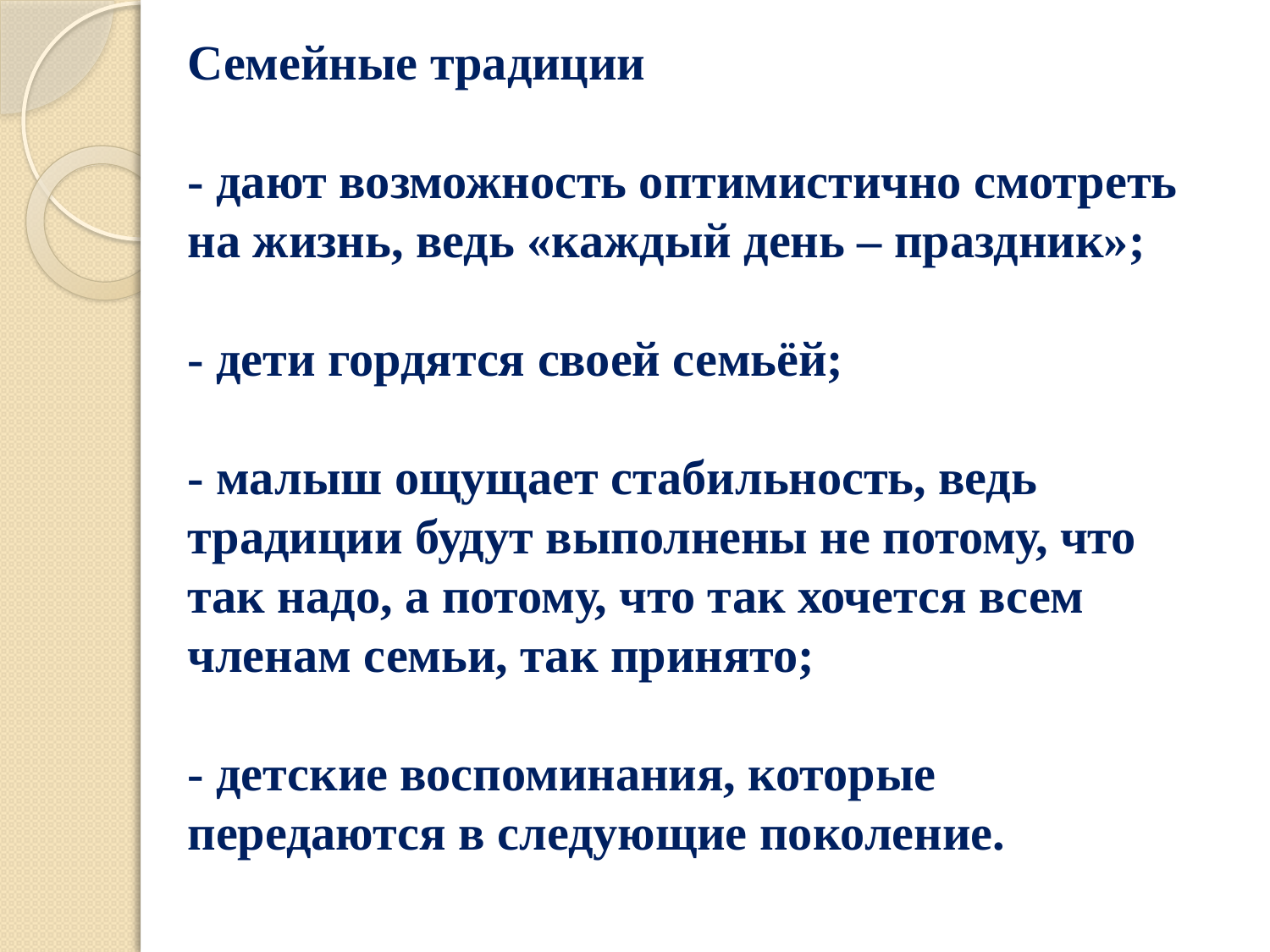

# Семейные традиции - дают возможность оптимистично смотреть на жизнь, ведь «каждый день – праздник»; - дети гордятся своей семьёй; - малыш ощущает стабильность, ведь традиции будут выполнены не потому, что так надо, а потому, что так хочется всем членам семьи, так принято; - детские воспоминания, которые передаются в следующие поколение.